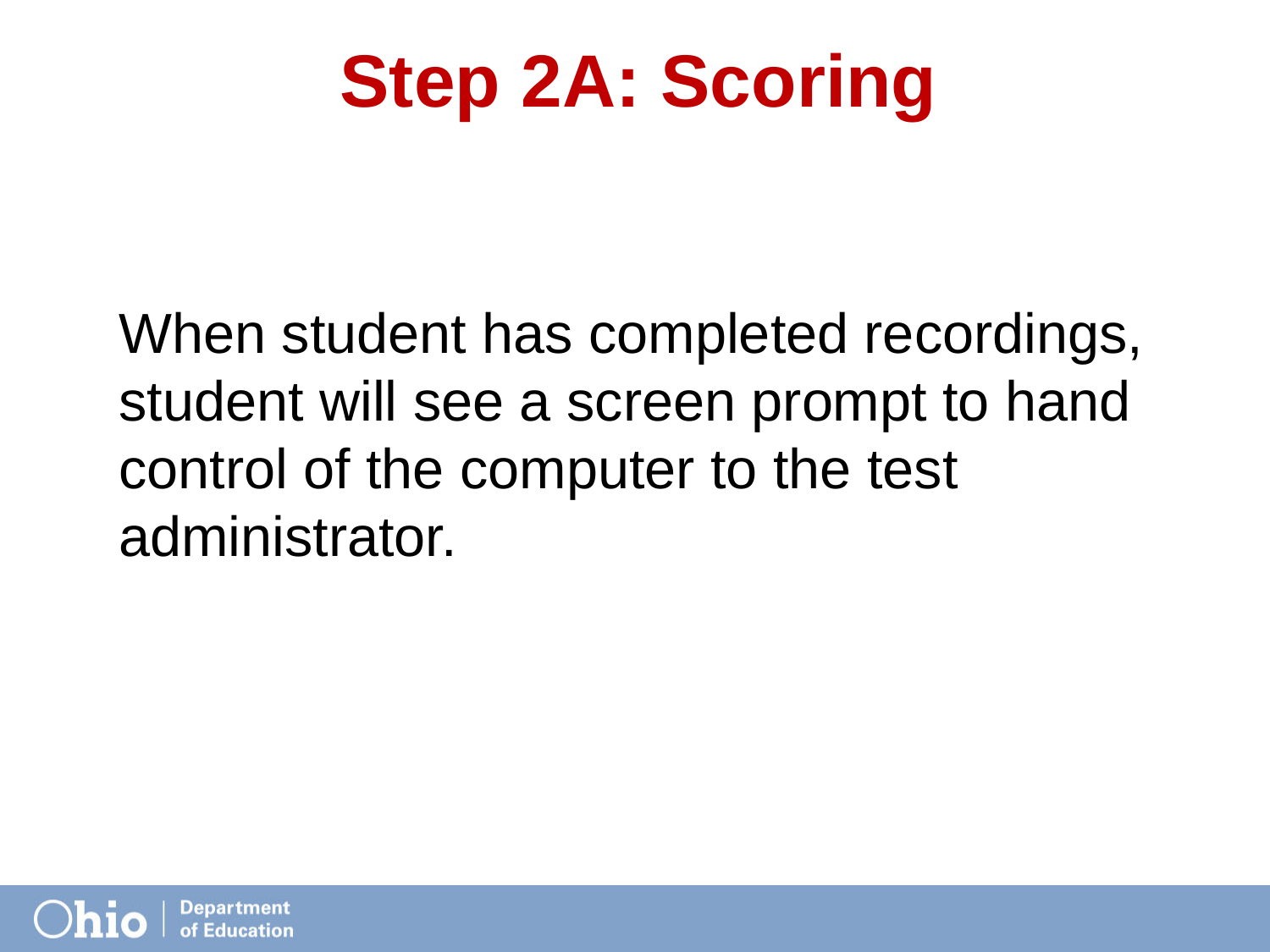

# Step 2A: Scoring
When student has completed recordings, student will see a screen prompt to hand control of the computer to the test administrator.